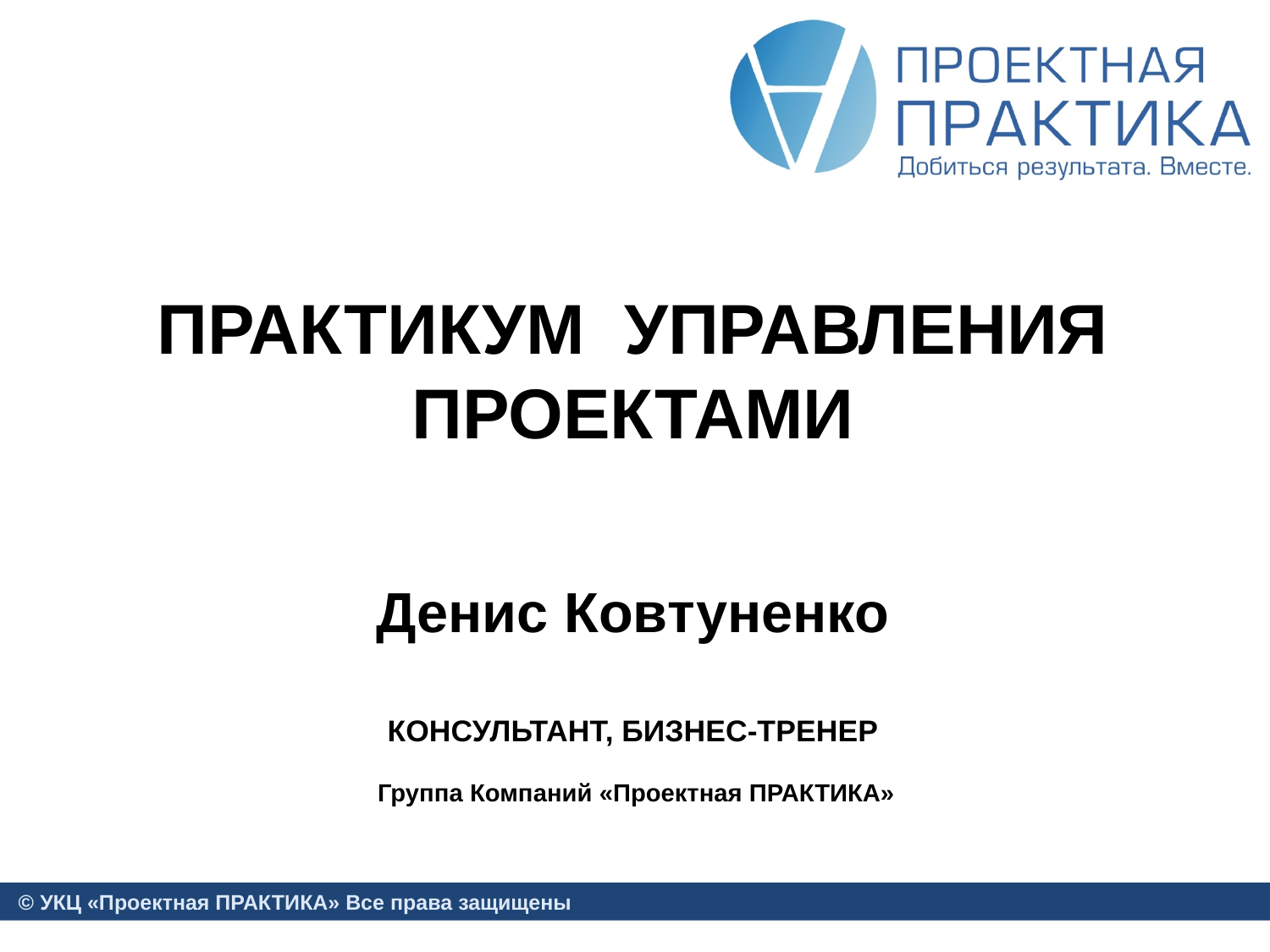

# ПРАКТИКУМ  УПРАВЛЕНИЯ ПРОЕКТАМИ

Денис Ковтуненко

КОНСУЛЬТАНТ, БИЗНЕС-ТРЕНЕР
 Группа Компаний «Проектная ПРАКТИКА»